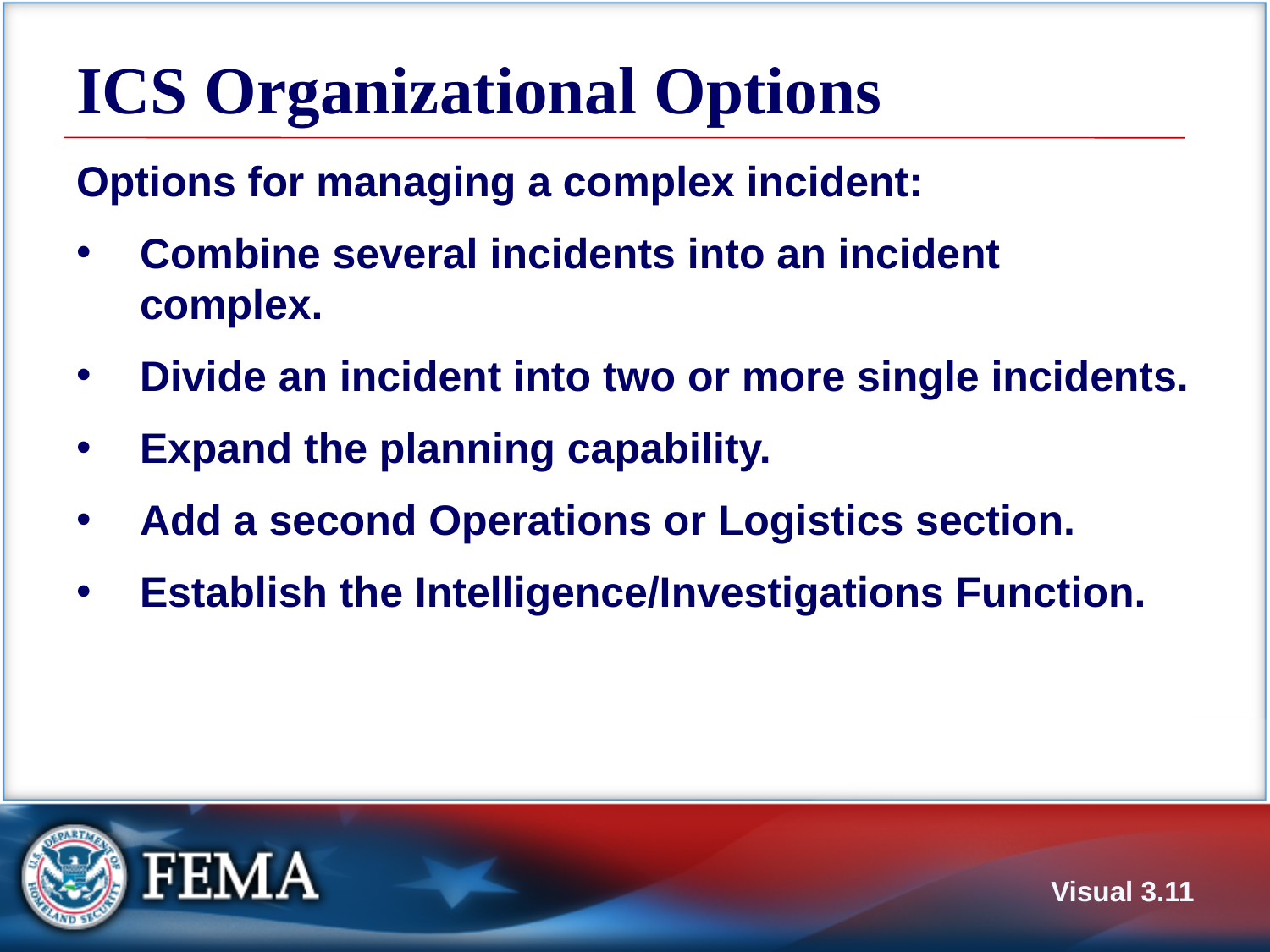

# ICS Organizational Options
Options for managing a complex incident:
Combine several incidents into an incident complex.
Divide an incident into two or more single incidents.
Expand the planning capability.
Add a second Operations or Logistics section.
Establish the Intelligence/Investigations Function.
Visual 3.11